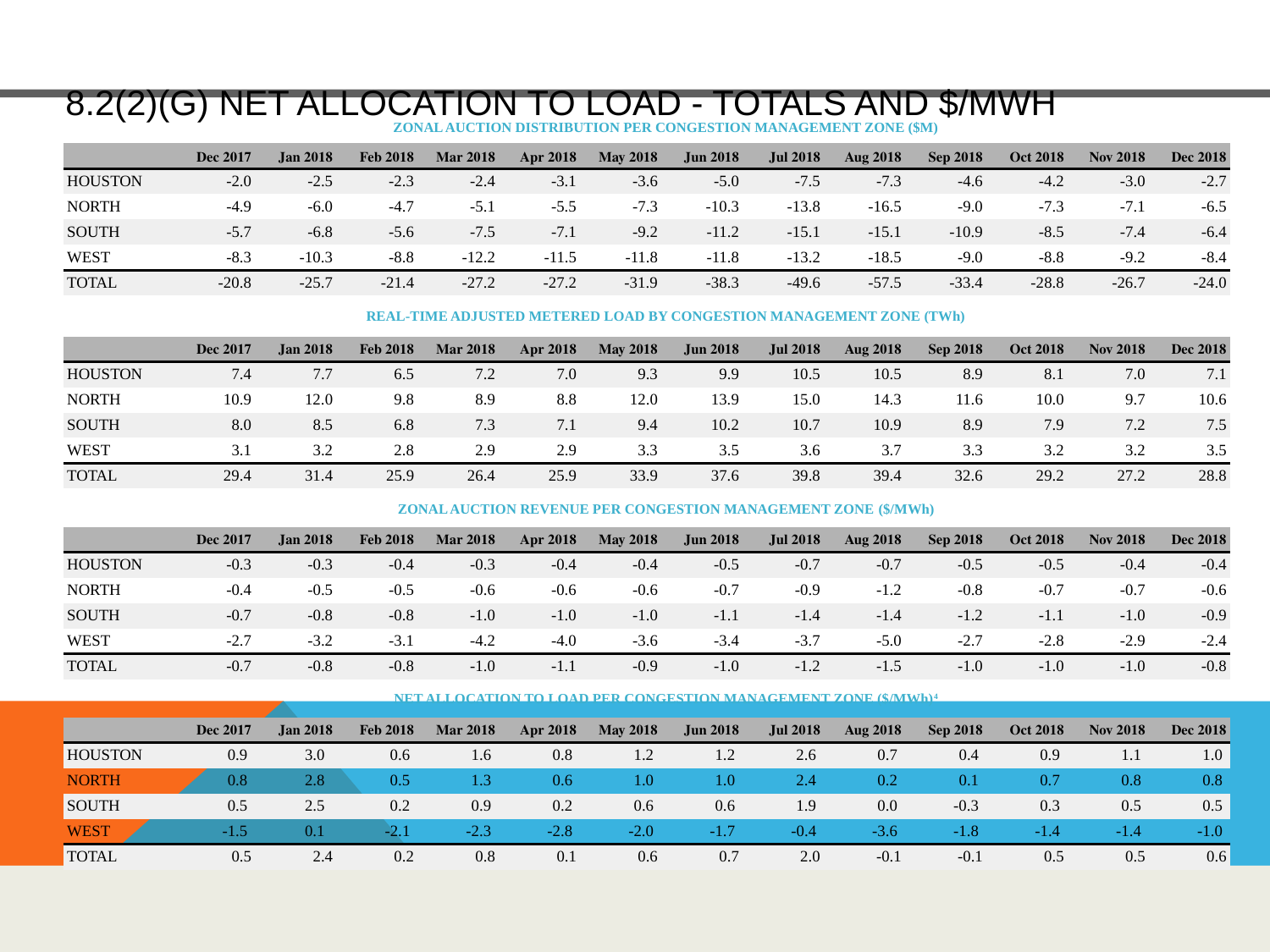

# 8.2(2)(g) Net Allocation to Load - Totals and $/MWh
ZONAL AUCTION DISTRIBUTION PER CONGESTION MANAGEMENT ZONE ($M)
|  | Dec 2017 | Jan 2018 | Feb 2018 | Mar 2018 | Apr 2018 | May 2018 | Jun 2018 | Jul 2018 | Aug 2018 | Sep 2018 | Oct 2018 | Nov 2018 | Dec 2018 |
| --- | --- | --- | --- | --- | --- | --- | --- | --- | --- | --- | --- | --- | --- |
| HOUSTON | -2.0 | -2.5 | -2.3 | -2.4 | -3.1 | -3.6 | -5.0 | -7.5 | -7.3 | -4.6 | -4.2 | -3.0 | -2.7 |
| NORTH | -4.9 | -6.0 | -4.7 | -5.1 | -5.5 | -7.3 | -10.3 | -13.8 | -16.5 | -9.0 | -7.3 | -7.1 | -6.5 |
| SOUTH | -5.7 | -6.8 | -5.6 | -7.5 | -7.1 | -9.2 | -11.2 | -15.1 | -15.1 | -10.9 | -8.5 | -7.4 | -6.4 |
| WEST | -8.3 | -10.3 | -8.8 | -12.2 | -11.5 | -11.8 | -11.8 | -13.2 | -18.5 | -9.0 | -8.8 | -9.2 | -8.4 |
| TOTAL | -20.8 | -25.7 | -21.4 | -27.2 | -27.2 | -31.9 | -38.3 | -49.6 | -57.5 | -33.4 | -28.8 | -26.7 | -24.0 |
REAL-TIME ADJUSTED METERED LOAD BY CONGESTION MANAGEMENT ZONE (TWh)
|  | Dec 2017 | Jan 2018 | Feb 2018 | Mar 2018 | Apr 2018 | May 2018 | Jun 2018 | Jul 2018 | Aug 2018 | Sep 2018 | Oct 2018 | Nov 2018 | Dec 2018 |
| --- | --- | --- | --- | --- | --- | --- | --- | --- | --- | --- | --- | --- | --- |
| HOUSTON | 7.4 | 7.7 | 6.5 | 7.2 | 7.0 | 9.3 | 9.9 | 10.5 | 10.5 | 8.9 | 8.1 | 7.0 | 7.1 |
| NORTH | 10.9 | 12.0 | 9.8 | 8.9 | 8.8 | 12.0 | 13.9 | 15.0 | 14.3 | 11.6 | 10.0 | 9.7 | 10.6 |
| SOUTH | 8.0 | 8.5 | 6.8 | 7.3 | 7.1 | 9.4 | 10.2 | 10.7 | 10.9 | 8.9 | 7.9 | 7.2 | 7.5 |
| WEST | 3.1 | 3.2 | 2.8 | 2.9 | 2.9 | 3.3 | 3.5 | 3.6 | 3.7 | 3.3 | 3.2 | 3.2 | 3.5 |
| TOTAL | 29.4 | 31.4 | 25.9 | 26.4 | 25.9 | 33.9 | 37.6 | 39.8 | 39.4 | 32.6 | 29.2 | 27.2 | 28.8 |
ZONAL AUCTION REVENUE PER CONGESTION MANAGEMENT ZONE ($/MWh)
|  | Dec 2017 | Jan 2018 | Feb 2018 | Mar 2018 | Apr 2018 | May 2018 | Jun 2018 | Jul 2018 | Aug 2018 | Sep 2018 | Oct 2018 | Nov 2018 | Dec 2018 |
| --- | --- | --- | --- | --- | --- | --- | --- | --- | --- | --- | --- | --- | --- |
| HOUSTON | -0.3 | -0.3 | -0.4 | -0.3 | -0.4 | -0.4 | -0.5 | -0.7 | -0.7 | -0.5 | -0.5 | -0.4 | -0.4 |
| NORTH | -0.4 | -0.5 | -0.5 | -0.6 | -0.6 | -0.6 | -0.7 | -0.9 | -1.2 | -0.8 | -0.7 | -0.7 | -0.6 |
| SOUTH | -0.7 | -0.8 | -0.8 | -1.0 | -1.0 | -1.0 | -1.1 | -1.4 | -1.4 | -1.2 | -1.1 | -1.0 | -0.9 |
| WEST | -2.7 | -3.2 | -3.1 | -4.2 | -4.0 | -3.6 | -3.4 | -3.7 | -5.0 | -2.7 | -2.8 | -2.9 | -2.4 |
| TOTAL | -0.7 | -0.8 | -0.8 | -1.0 | -1.1 | -0.9 | -1.0 | -1.2 | -1.5 | -1.0 | -1.0 | -1.0 | -0.8 |
NET ALLOCATION TO LOAD PER CONGESTION MANAGEMENT ZONE ($/MWh)4
|  | Dec 2017 | Jan 2018 | Feb 2018 | Mar 2018 | Apr 2018 | May 2018 | Jun 2018 | Jul 2018 | Aug 2018 | Sep 2018 | Oct 2018 | Nov 2018 | Dec 2018 |
| --- | --- | --- | --- | --- | --- | --- | --- | --- | --- | --- | --- | --- | --- |
| HOUSTON | 0.9 | 3.0 | 0.6 | 1.6 | 0.8 | 1.2 | 1.2 | 2.6 | 0.7 | 0.4 | 0.9 | 1.1 | 1.0 |
| NORTH | 0.8 | 2.8 | 0.5 | 1.3 | 0.6 | 1.0 | 1.0 | 2.4 | 0.2 | 0.1 | 0.7 | 0.8 | 0.8 |
| SOUTH | 0.5 | 2.5 | 0.2 | 0.9 | 0.2 | 0.6 | 0.6 | 1.9 | 0.0 | -0.3 | 0.3 | 0.5 | 0.5 |
| WEST | -1.5 | 0.1 | -2.1 | -2.3 | -2.8 | -2.0 | -1.7 | -0.4 | -3.6 | -1.8 | -1.4 | -1.4 | -1.0 |
| TOTAL | 0.5 | 2.4 | 0.2 | 0.8 | 0.1 | 0.6 | 0.7 | 2.0 | -0.1 | -0.1 | 0.5 | 0.5 | 0.6 |